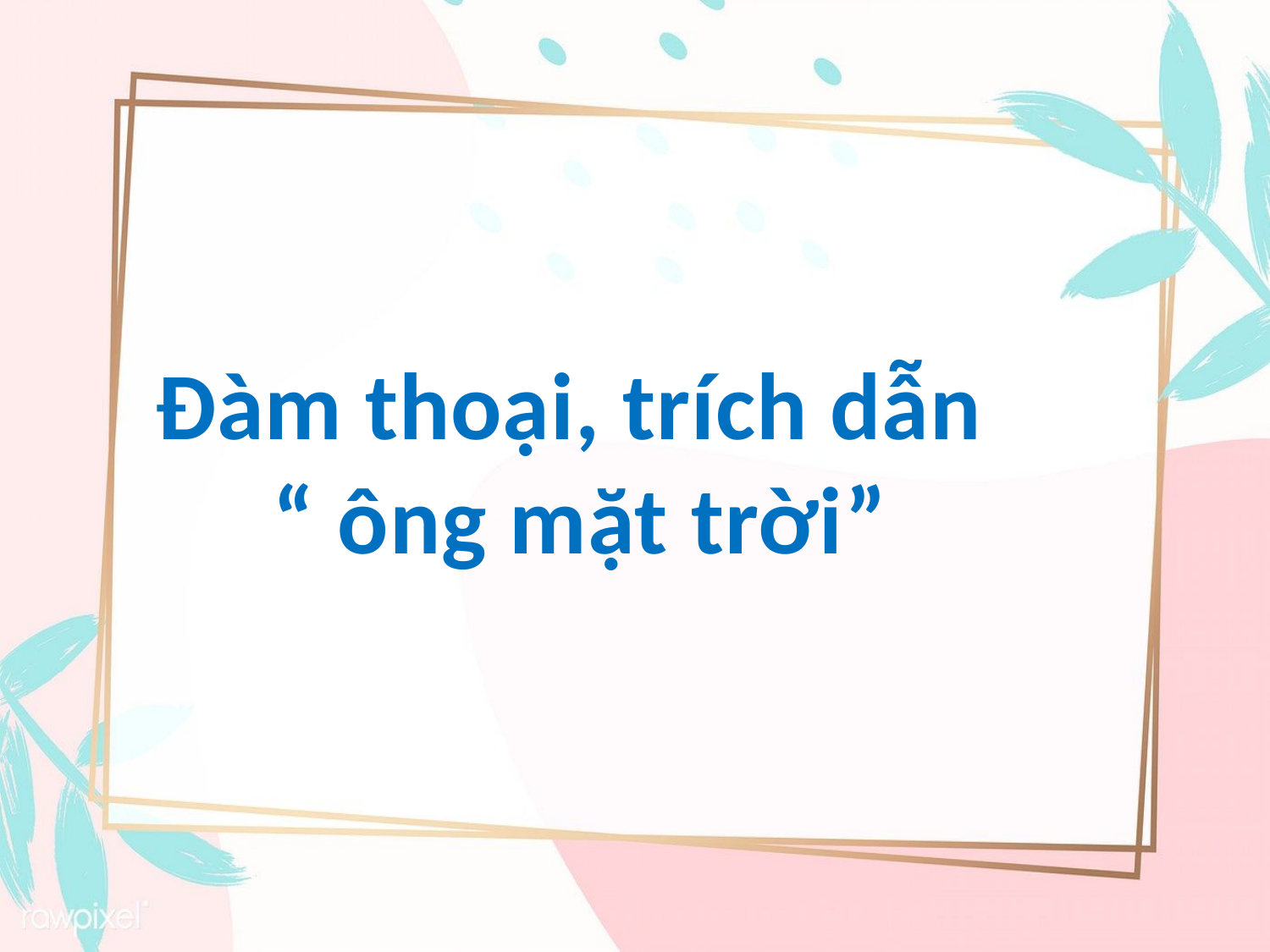

Đàm thoại, trích dẫn
“ ông mặt trời”